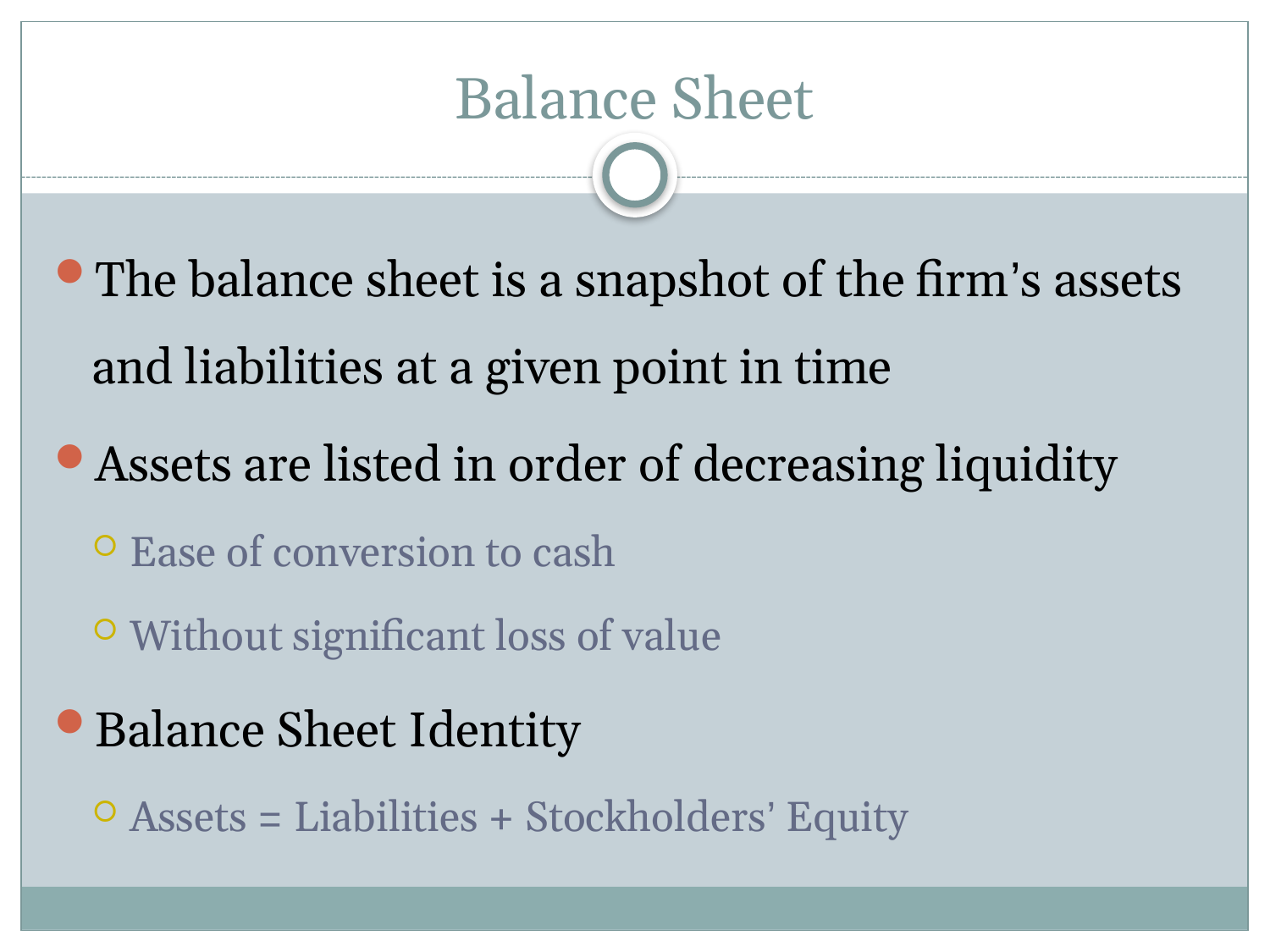

# Balance Sheet
The balance sheet is a snapshot of the firm’s assets and liabilities at a given point in time
Assets are listed in order of decreasing liquidity
Ease of conversion to cash
Without significant loss of value
Balance Sheet Identity
Assets = Liabilities + Stockholders’ Equity